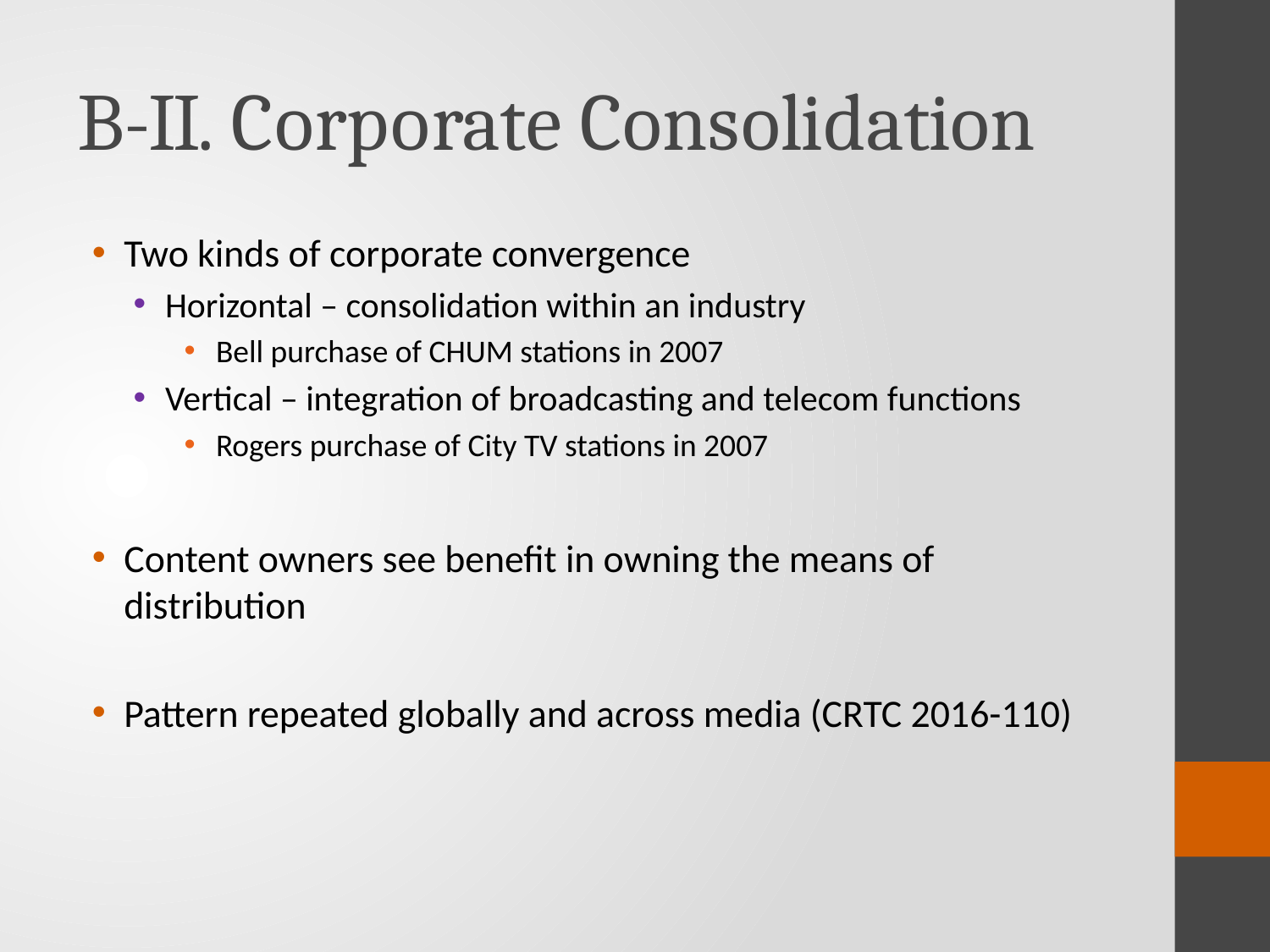

# B-II. Corporate Consolidation
Two kinds of corporate convergence
Horizontal – consolidation within an industry
Bell purchase of CHUM stations in 2007
Vertical – integration of broadcasting and telecom functions
Rogers purchase of City TV stations in 2007

Content owners see benefit in owning the means of distribution

Pattern repeated globally and across media (CRTC 2016-110)